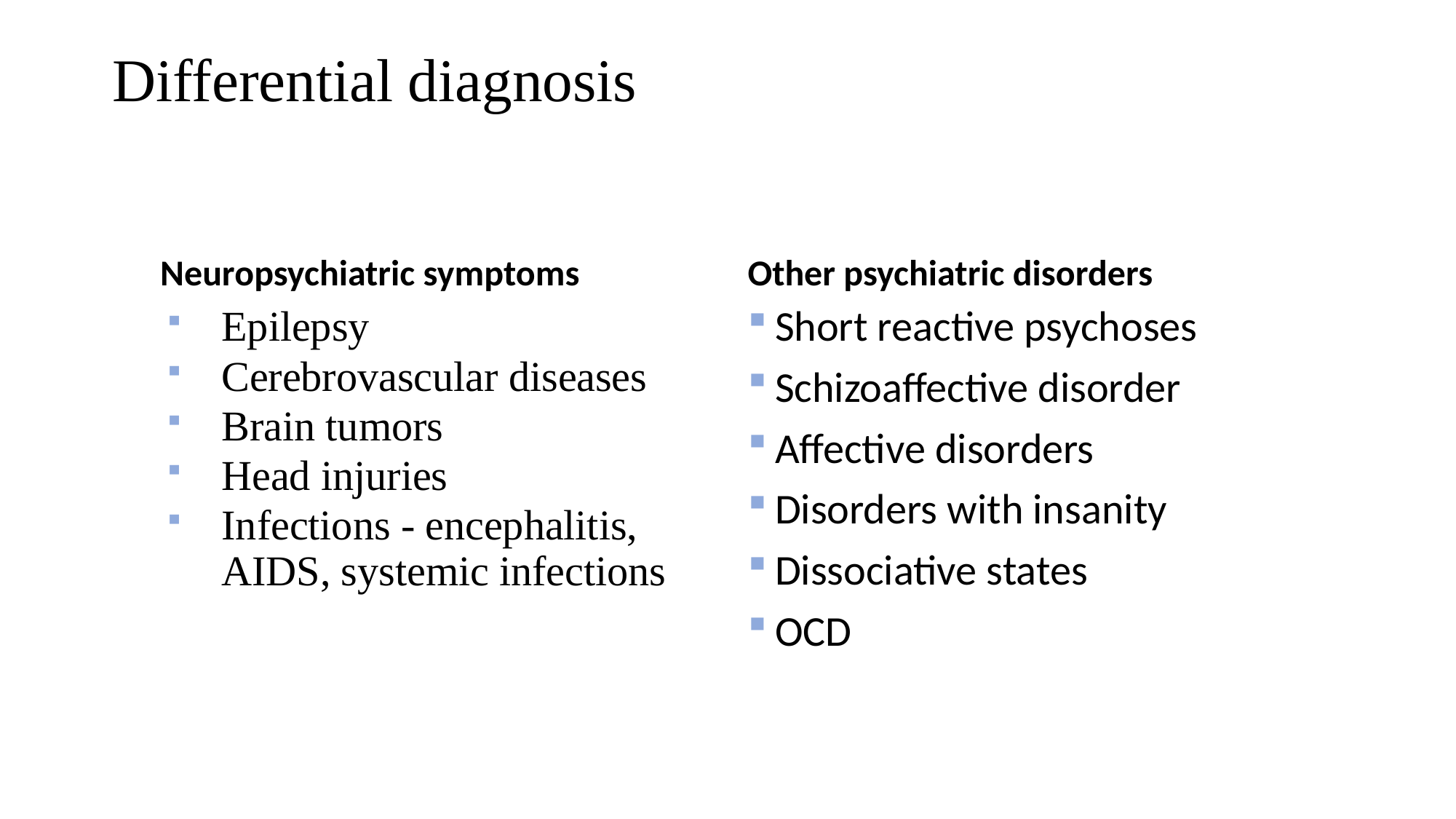

# Differential diagnosis

      Neuropsychiatric symptoms
Other psychiatric disorders
Epilepsy
Cerebrovascular diseases
Brain tumors
Head injuries
Infections - encephalitis, AIDS, systemic infections
Short reactive psychoses
Schizoaffective disorder
Affective disorders
Disorders with insanity
Dissociative states
OCD